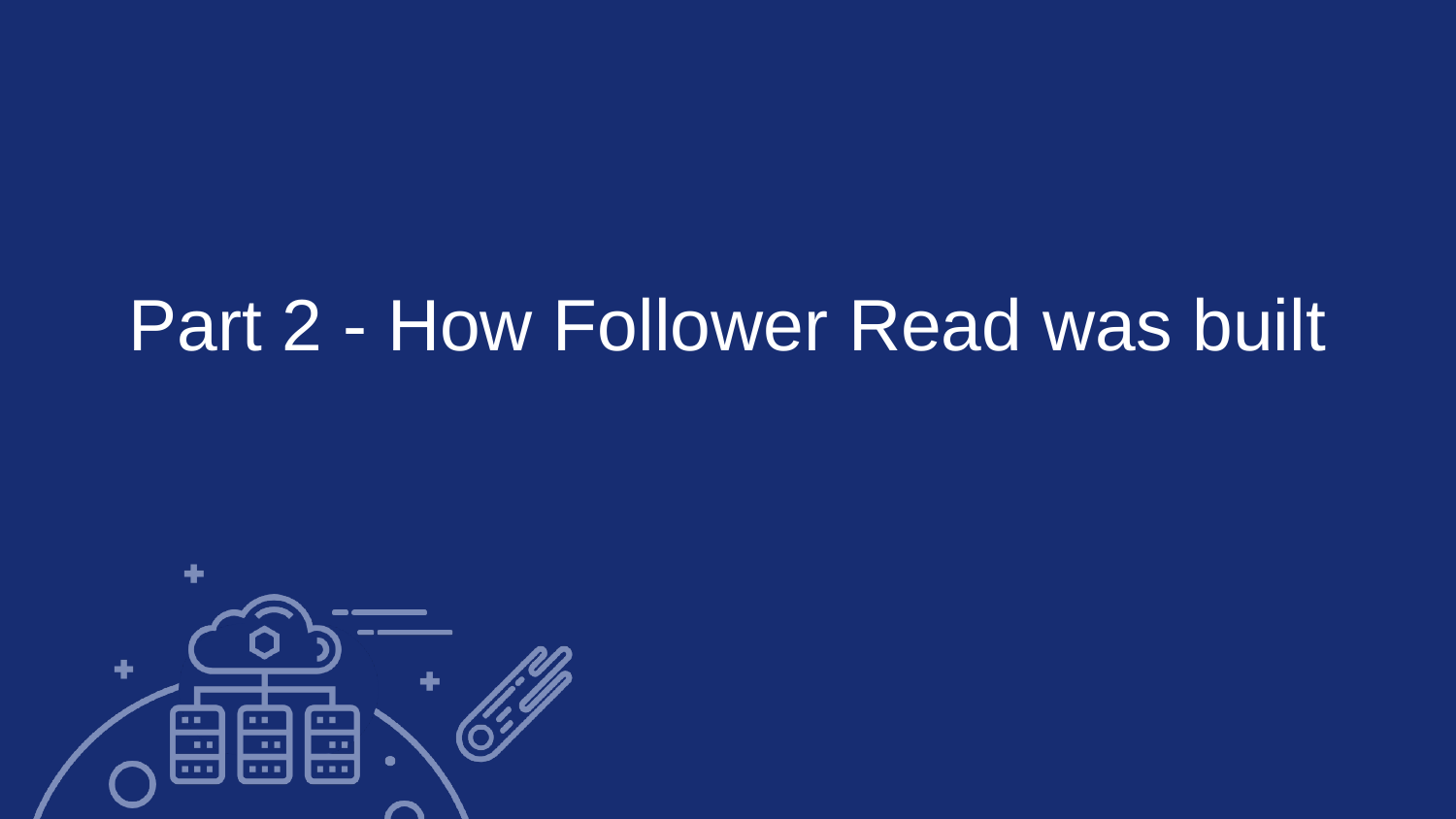

# Part 2 - How Follower Read was built